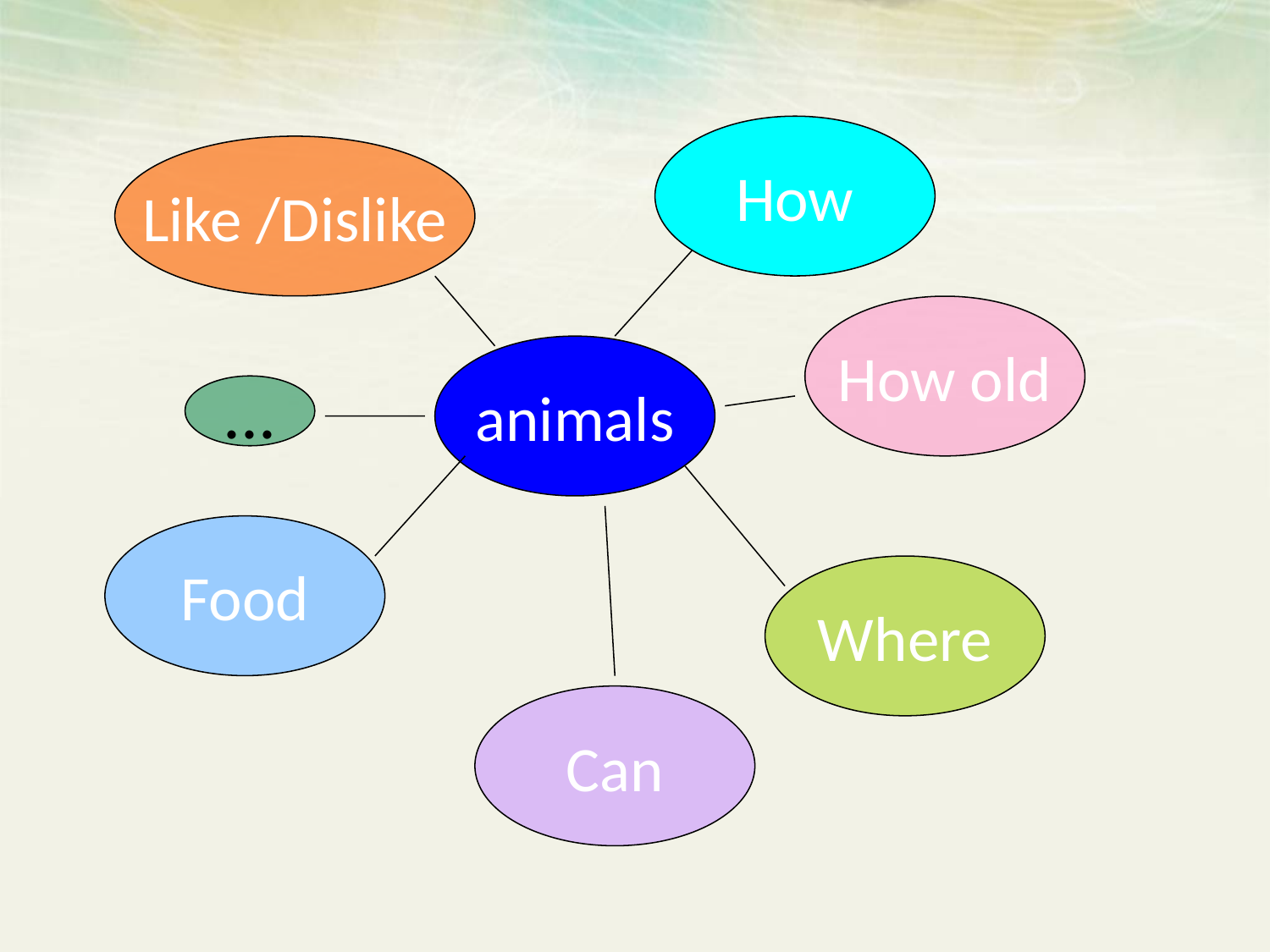

How
Like /Dislike

How old
animals
...

Food
Where
Can